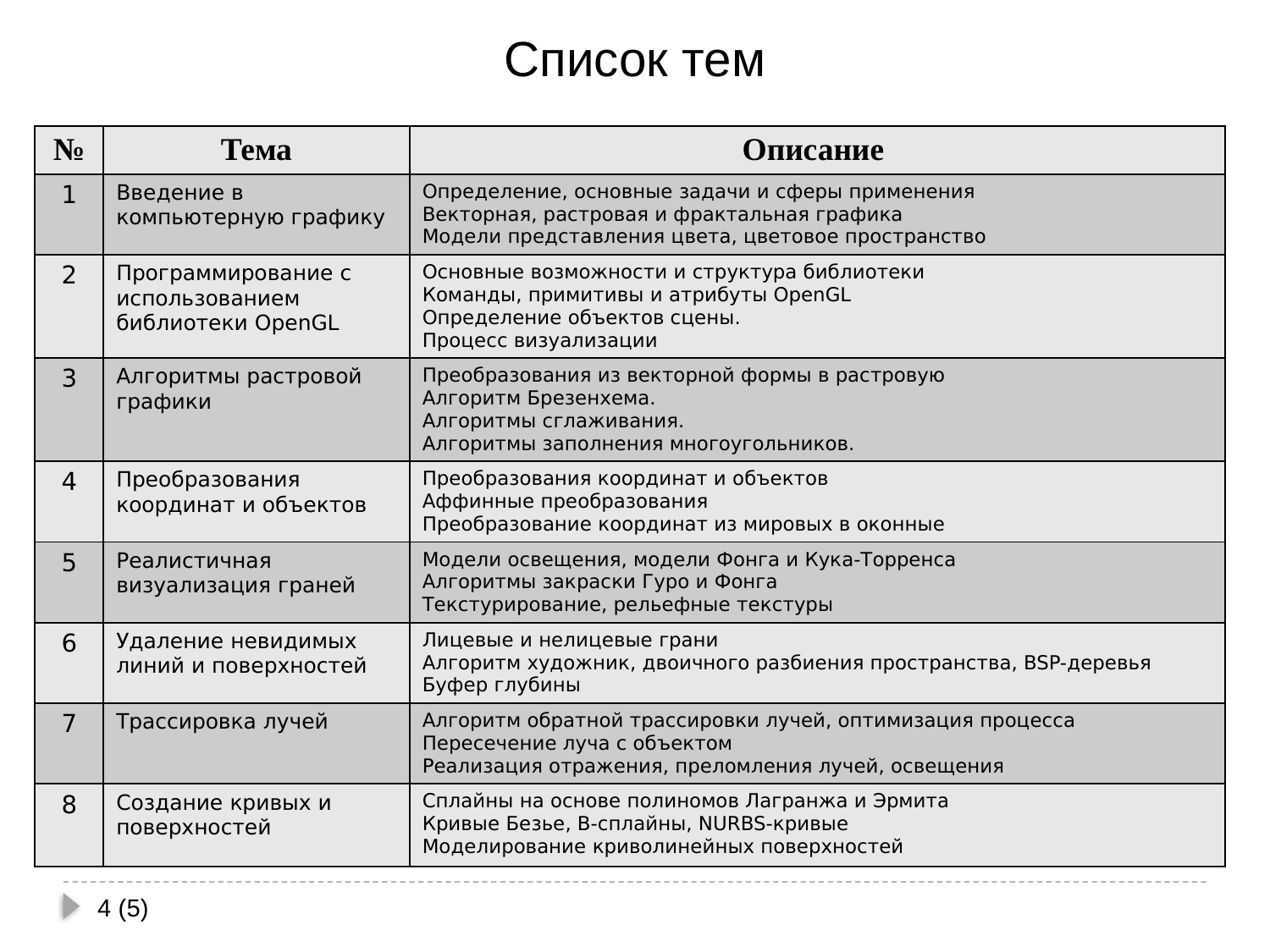

# Список тем
| № | Тема | Описание |
| --- | --- | --- |
| 1 | Введение в компьютерную графику | Определение, основные задачи и сферы применения Векторная, растровая и фрактальная графика Модели представления цвета, цветовое пространство |
| 2 | Программирование с использованием библиотеки OpenGL | Основные возможности и структура библиотеки Команды, примитивы и атрибуты OpenGL Определение объектов сцены. Процесс визуализации |
| 3 | Алгоритмы растровой графики | Преобразования из векторной формы в растровую Алгоритм Брезенхема. Алгоритмы сглаживания. Алгоритмы заполнения многоугольников. |
| 4 | Преобразования координат и объектов | Преобразования координат и объектов Аффинные преобразования Преобразование координат из мировых в оконные |
| 5 | Реалистичная визуализация граней | Модели освещения, модели Фонга и Кука-Торренса Алгоритмы закраски Гуро и Фонга Текстурирование, рельефные текстуры |
| 6 | Удаление невидимых линий и поверхностей | Лицевые и нелицевые грани Алгоритм художник, двоичного разбиения пространства, BSP-деревья Буфер глубины |
| 7 | Трассировка лучей | Алгоритм обратной трассировки лучей, оптимизация процесса Пересечение луча с объектом Реализация отражения, преломления лучей, освещения |
| 8 | Создание кривых и поверхностей | Сплайны на основе полиномов Лагранжа и Эрмита Кривые Безье, В-сплайны, NURBS-кривые Моделирование криволинейных поверхностей |
4 (5)